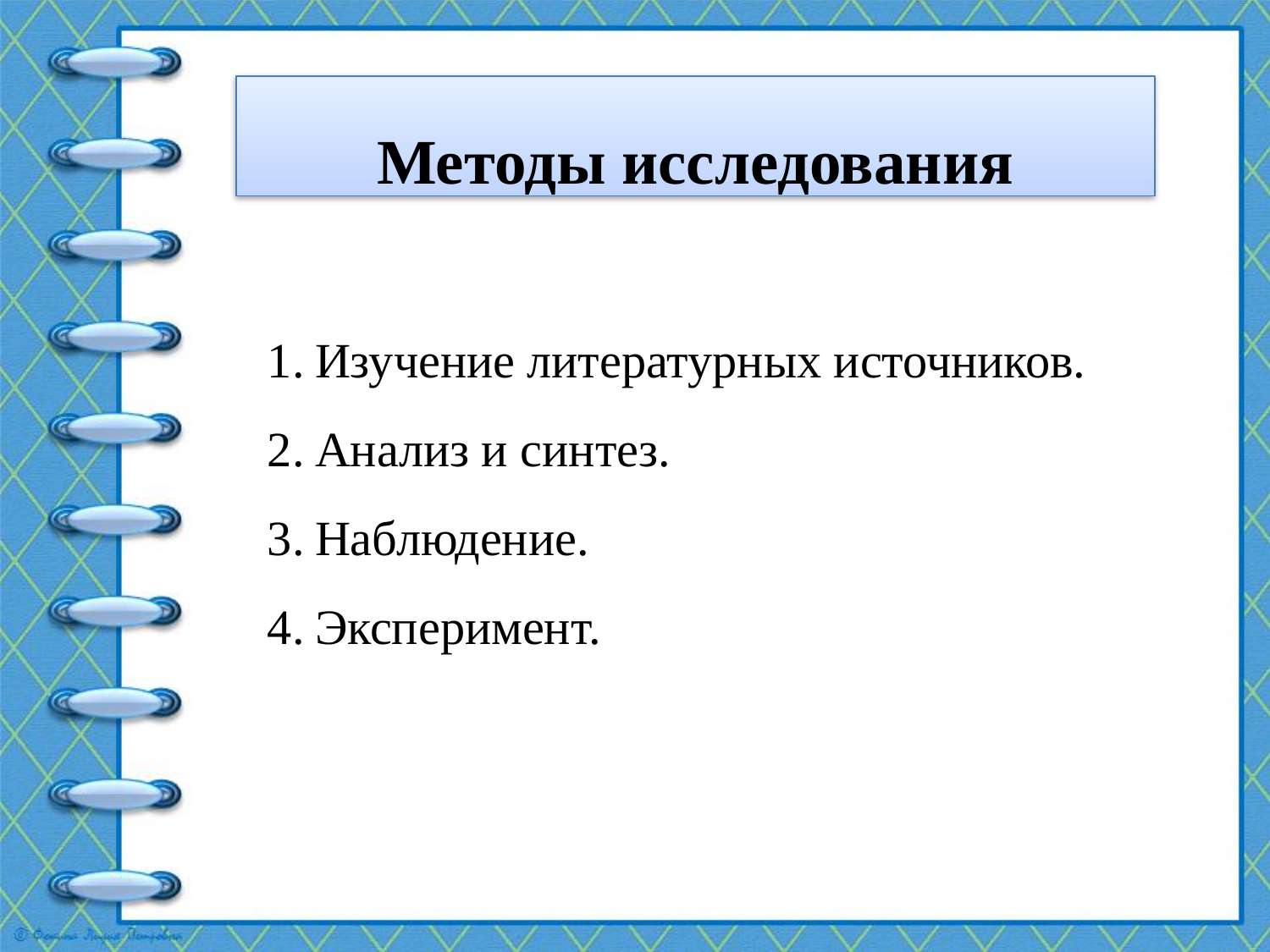

# Методы исследования

Изучение литературных источников.
Анализ и синтез.
Наблюдение.
Эксперимент.